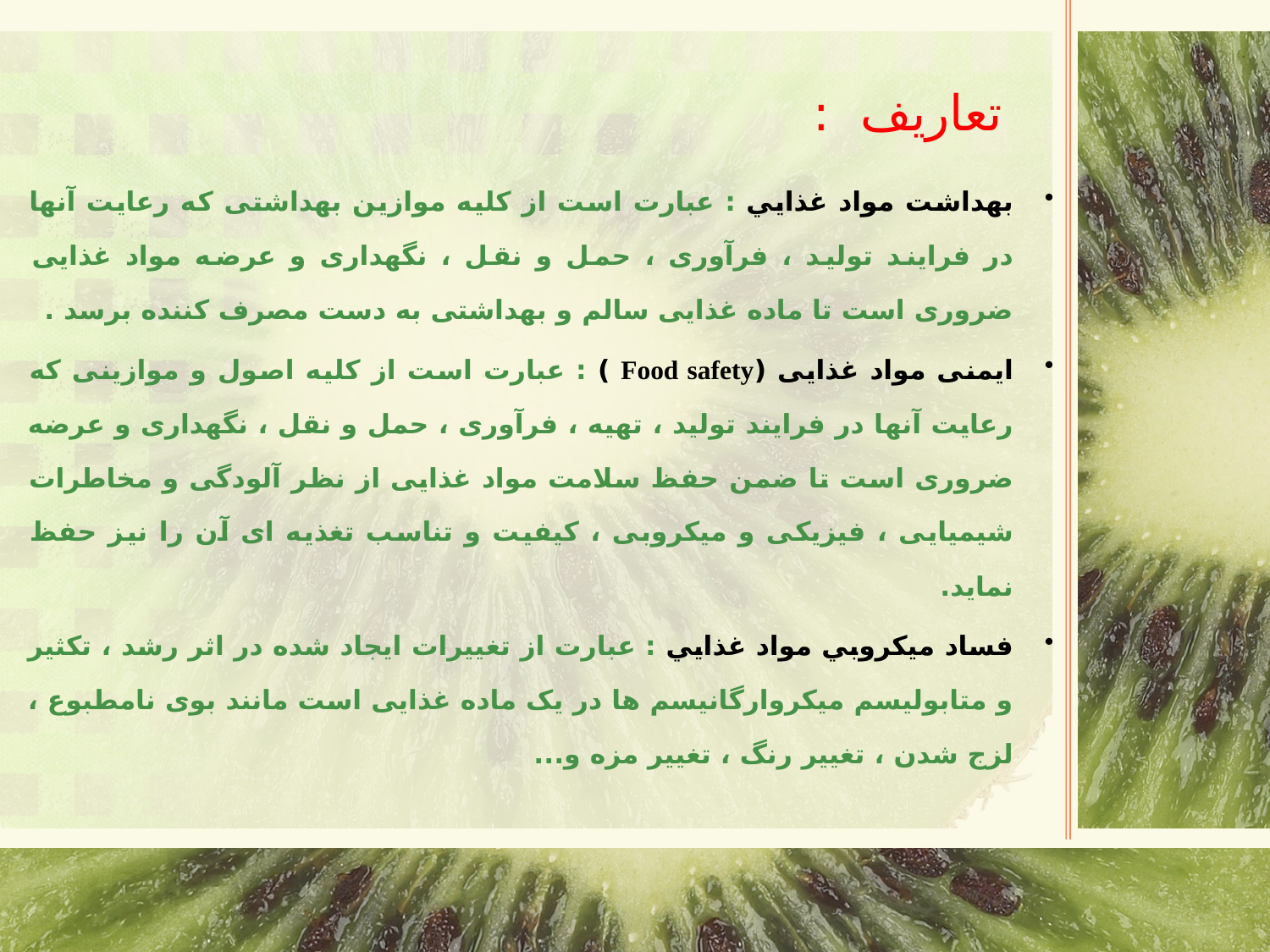

تعاريف  :
بهداشت مواد غذايي : عبارت است از کلیه موازین بهداشتی که رعایت آنها در فرایند تولید ، فرآوری ، حمل و نقل ، نگهداری و عرضه مواد غذایی ضروری است تا ماده غذایی سالم و بهداشتی به دست مصرف کننده برسد .
ایمنی مواد غذایی (Food safety ) : عبارت است از کلیه اصول و موازینی که رعایت آنها در فرایند تولید ، تهیه ، فرآوری ، حمل و نقل ، نگهداری و عرضه ضروری است تا ضمن حفظ سلامت مواد غذایی از نظر آلودگی و مخاطرات شیمیایی ، فیزیکی و میکروبی ، کیفیت و تناسب تغذیه ای آن را نیز حفظ نماید.
فساد ميكروبي مواد غذايي : عبارت از تغییرات ایجاد شده در اثر رشد ، تکثیر و متابولیسم میکروارگانیسم ها در یک ماده غذایی است مانند بوی نامطبوع ، لزج شدن ، تغییر رنگ ، تغییر مزه و...